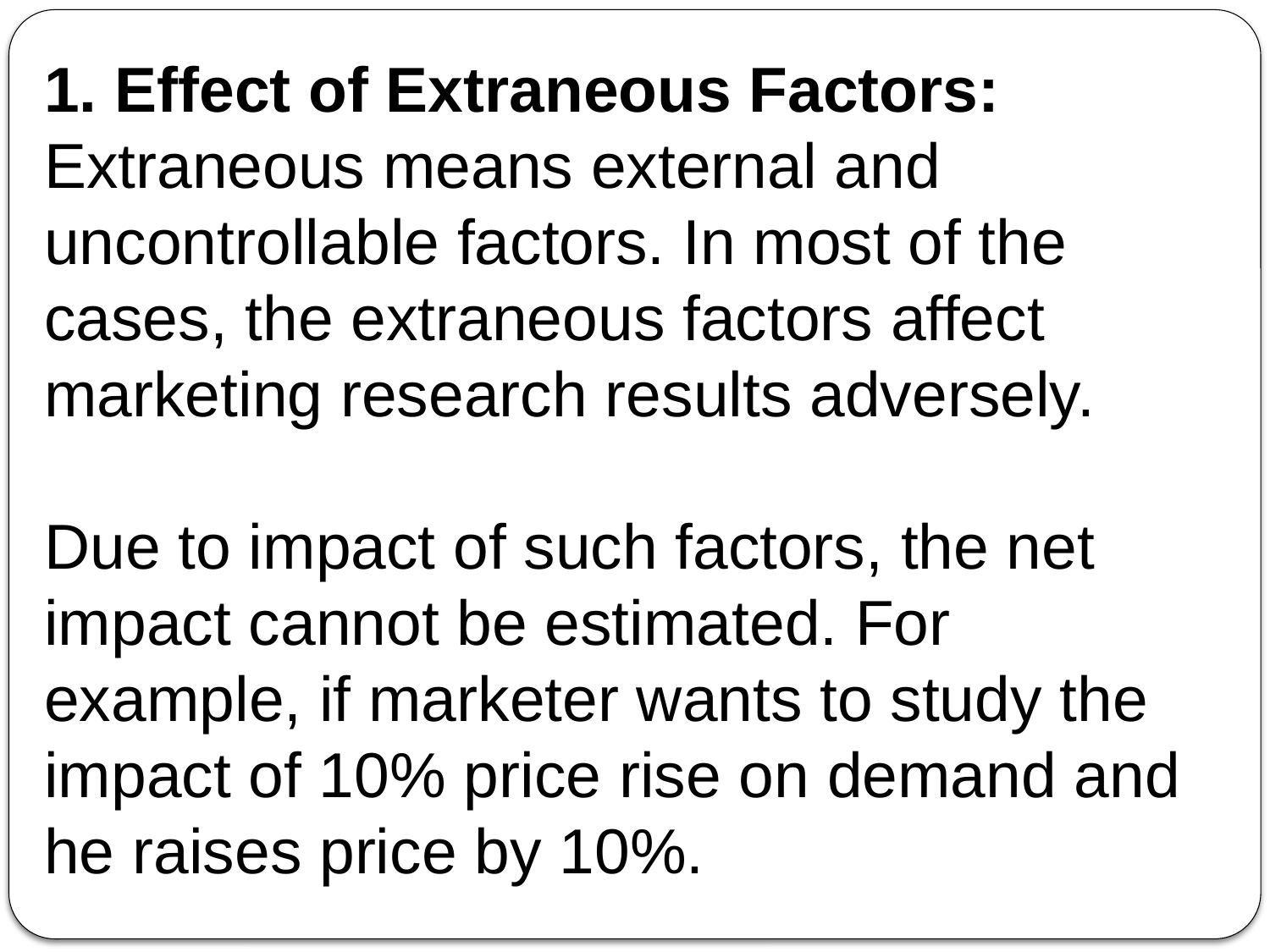

1. Effect of Extraneous Factors:
Extraneous means external and uncontrollable factors. In most of the cases, the extraneous factors affect marketing research results adversely.

Due to impact of such factors, the net impact cannot be estimated. For example, if marketer wants to study the impact of 10% price rise on demand and he raises price by 10%.